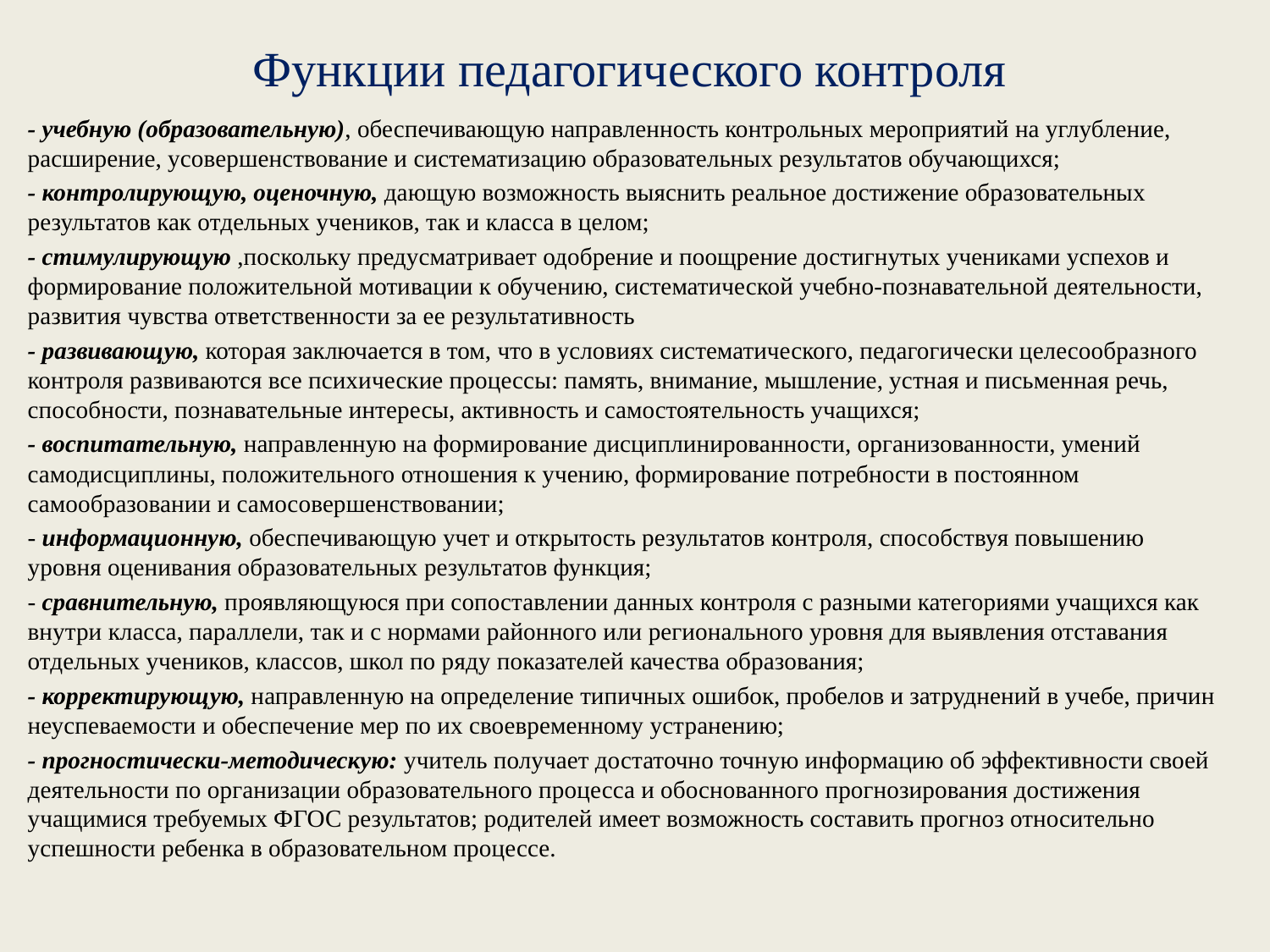

# Функции педагогического контроля
- учебную (образовательную), обеспечивающую направленность контрольных мероприятий на углубление, расширение, усовершенствование и систематизацию образовательных результатов обучающихся;
- контролирующую, оценочную, дающую возможность выяснить реальное достижение образовательных результатов как отдельных учеников, так и класса в целом;
- стимулирующую ,поскольку предусматривает одобрение и поощрение достигнутых учениками успехов и формирование положительной мотивации к обучению, систематической учебно-познавательной деятельности, развития чувства ответственности за ее результативность
- развивающую, которая заключается в том, что в условиях систематического, педагогически целесообразного контроля развиваются все психические процессы: память, внимание, мышление, устная и письменная речь, способности, познавательные интересы, активность и самостоятельность учащихся;
- воспитательную, направленную на формирование дисциплинированности, организованности, умений самодисциплины, положительного отношения к учению, формирование потребности в постоянном самообразовании и самосовершенствовании;
- информационную, обеспечивающую учет и открытость результатов контроля, способствуя повышению уровня оценивания образовательных результатов функция;
- сравнительную, проявляющуюся при сопоставлении данных контроля с разными категориями учащихся как внутри класса, параллели, так и с нормами районного или регионального уровня для выявления отставания отдельных учеников, классов, школ по ряду показателей качества образования;
- корректирующую, направленную на определение типичных ошибок, пробелов и затруднений в учебе, причин неуспеваемости и обеспечение мер по их своевременному устранению;
- прогностически-методическую: учитель получает достаточно точную информацию об эффективности своей деятельности по организации образовательного процесса и обоснованного прогнозирования достижения учащимися требуемых ФГОС результатов; родителей имеет возможность составить прогноз относительно успешности ребенка в образовательном процессе.